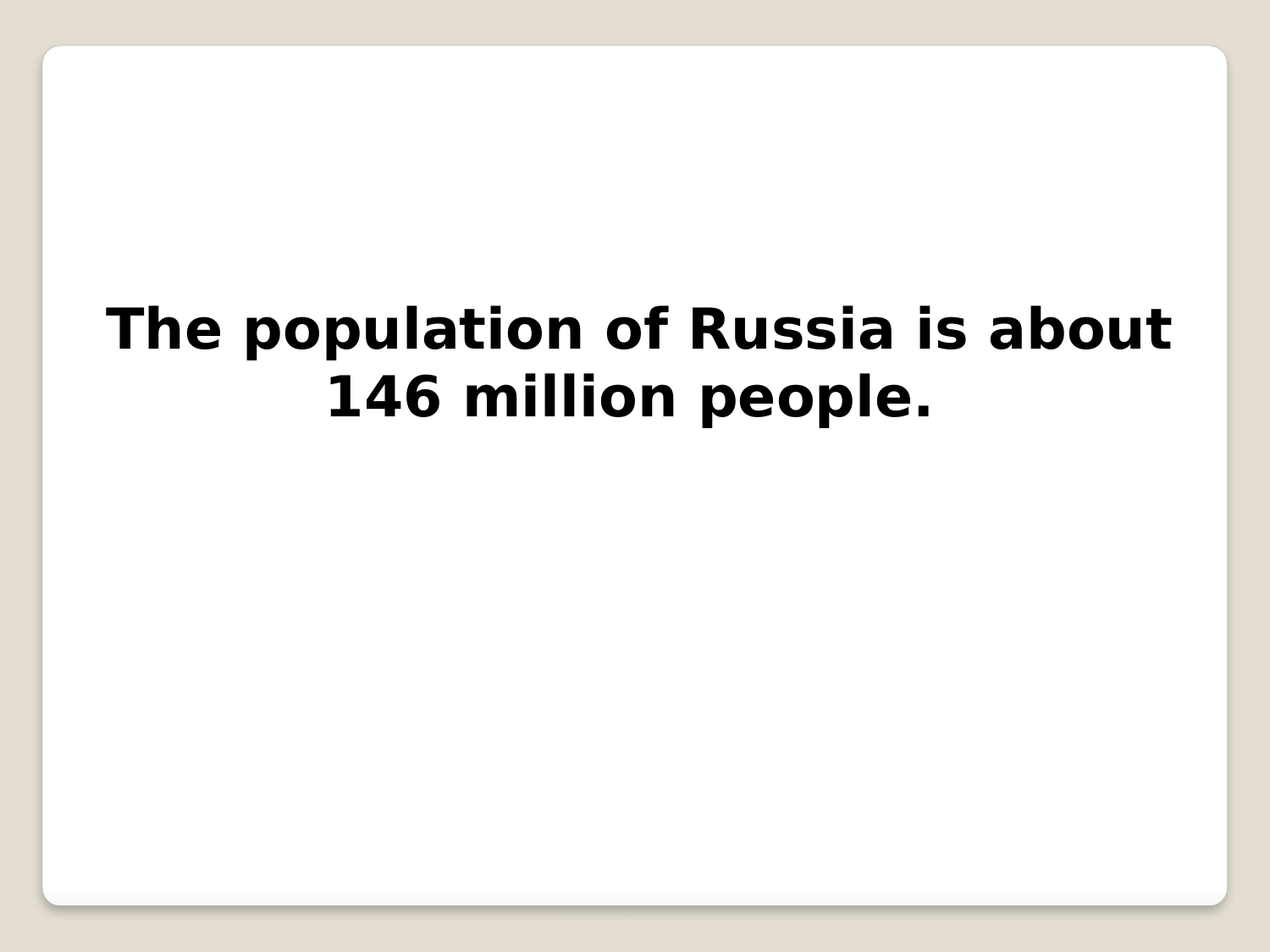

The population of Russia is about 146 million people.